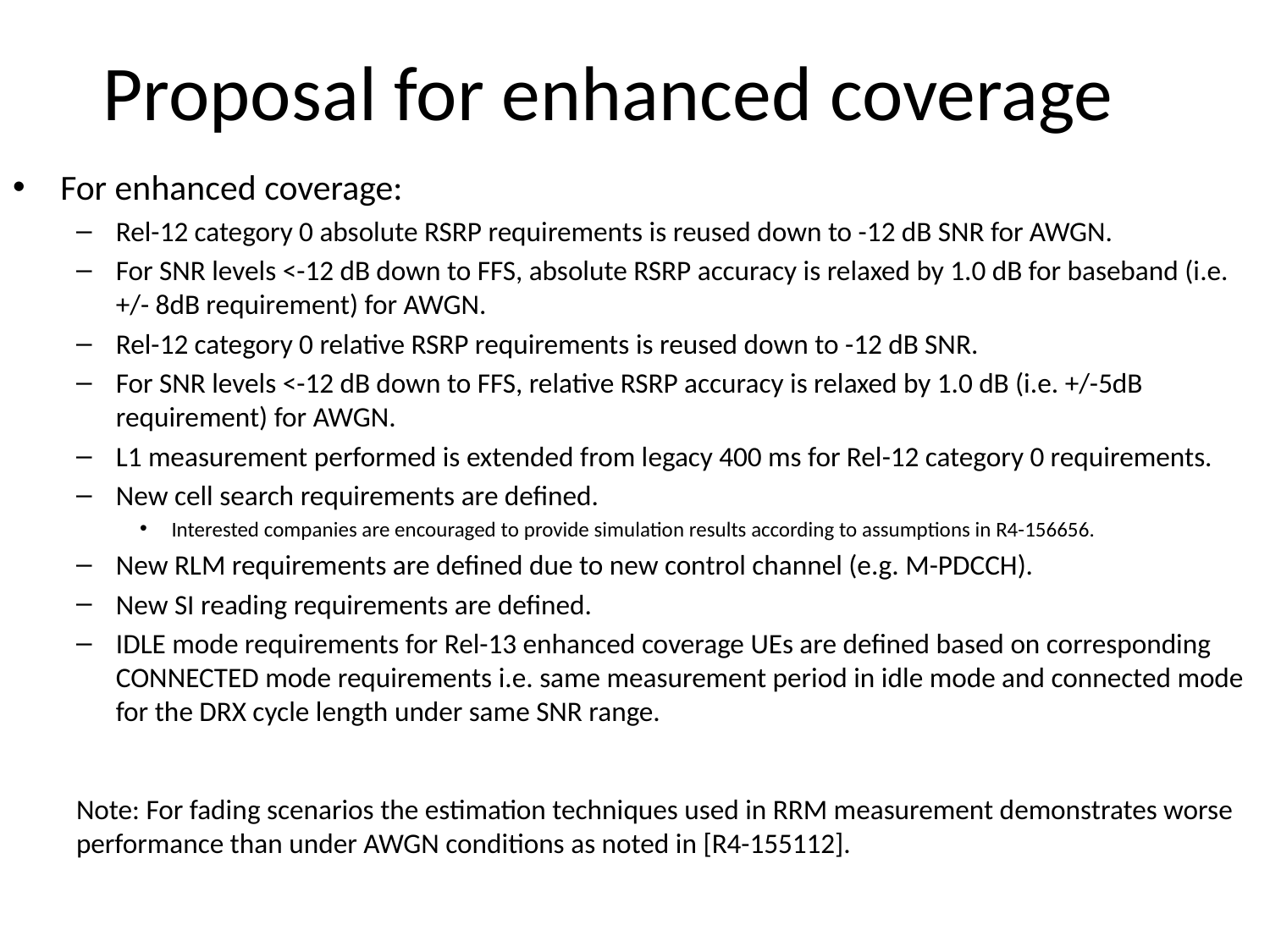

# Proposal for enhanced coverage
For enhanced coverage:
Rel-12 category 0 absolute RSRP requirements is reused down to -12 dB SNR for AWGN.
For SNR levels <-12 dB down to FFS, absolute RSRP accuracy is relaxed by 1.0 dB for baseband (i.e. +/- 8dB requirement) for AWGN.
Rel-12 category 0 relative RSRP requirements is reused down to -12 dB SNR.
For SNR levels <-12 dB down to FFS, relative RSRP accuracy is relaxed by 1.0 dB (i.e. +/-5dB requirement) for AWGN.
L1 measurement performed is extended from legacy 400 ms for Rel-12 category 0 requirements.
New cell search requirements are defined.
Interested companies are encouraged to provide simulation results according to assumptions in R4-156656.
New RLM requirements are defined due to new control channel (e.g. M-PDCCH).
New SI reading requirements are defined.
IDLE mode requirements for Rel-13 enhanced coverage UEs are defined based on corresponding CONNECTED mode requirements i.e. same measurement period in idle mode and connected mode for the DRX cycle length under same SNR range.

Note: For fading scenarios the estimation techniques used in RRM measurement demonstrates worse performance than under AWGN conditions as noted in [R4-155112].